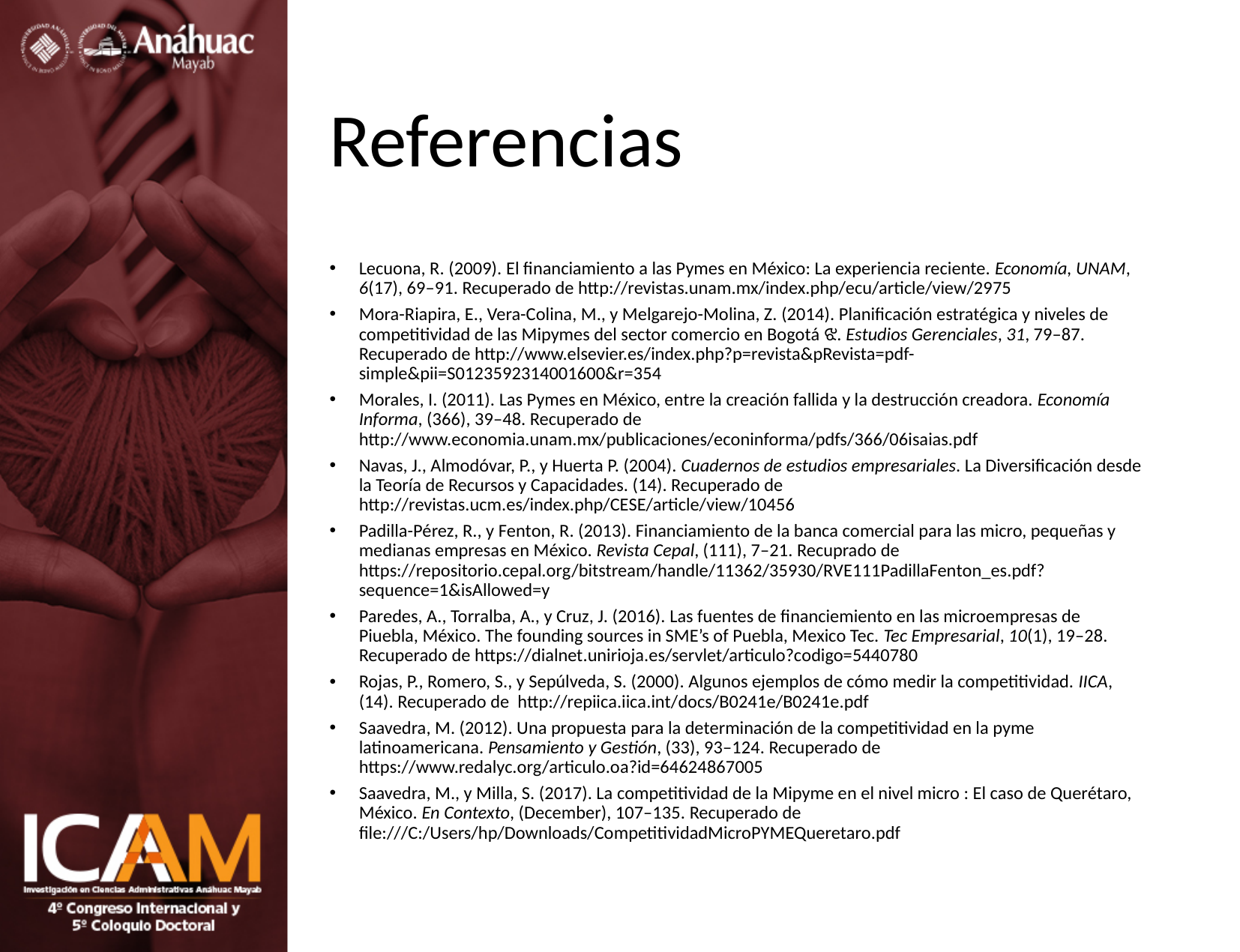

# Referencias
Lecuona, R. (2009). El financiamiento a las Pymes en México: La experiencia reciente. Economía, UNAM, 6(17), 69–91. Recuperado de http://revistas.unam.mx/index.php/ecu/article/view/2975
Mora-Riapira, E., Vera-Colina, M., y Melgarejo-Molina, Z. (2014). Planificación estratégica y niveles de competitividad de las Mipymes del sector comercio en Bogotá ଝ. Estudios Gerenciales, 31, 79–87. Recuperado de http://www.elsevier.es/index.php?p=revista&pRevista=pdf-simple&pii=S0123592314001600&r=354
Morales, I. (2011). Las Pymes en México, entre la creación fallida y la destrucción creadora. Economía Informa, (366), 39–48. Recuperado de http://www.economia.unam.mx/publicaciones/econinforma/pdfs/366/06isaias.pdf
Navas, J., Almodóvar, P., y Huerta P. (2004). Cuadernos de estudios empresariales. La Diversificación desde la Teoría de Recursos y Capacidades. (14). Recuperado de http://revistas.ucm.es/index.php/CESE/article/view/10456
Padilla-Pérez, R., y Fenton, R. (2013). Financiamiento de la banca comercial para las micro, pequeñas y medianas empresas en México. Revista Cepal, (111), 7–21. Recuprado de https://repositorio.cepal.org/bitstream/handle/11362/35930/RVE111PadillaFenton_es.pdf?sequence=1&isAllowed=y
Paredes, A., Torralba, A., y Cruz, J. (2016). Las fuentes de financiemiento en las microempresas de Piuebla, México. The founding sources in SME’s of Puebla, Mexico Tec. Tec Empresarial, 10(1), 19–28. Recuperado de https://dialnet.unirioja.es/servlet/articulo?codigo=5440780
Rojas, P., Romero, S., y Sepúlveda, S. (2000). Algunos ejemplos de cómo medir la competitividad. IICA, (14). Recuperado de  http://repiica.iica.int/docs/B0241e/B0241e.pdf
Saavedra, M. (2012). Una propuesta para la determinación de la competitividad en la pyme latinoamericana. Pensamiento y Gestión, (33), 93–124. Recuperado de https://www.redalyc.org/articulo.oa?id=64624867005
Saavedra, M., y Milla, S. (2017). La competitividad de la Mipyme en el nivel micro : El caso de Querétaro, México. En Contexto, (December), 107–135. Recuperado de file:///C:/Users/hp/Downloads/CompetitividadMicroPYMEQueretaro.pdf